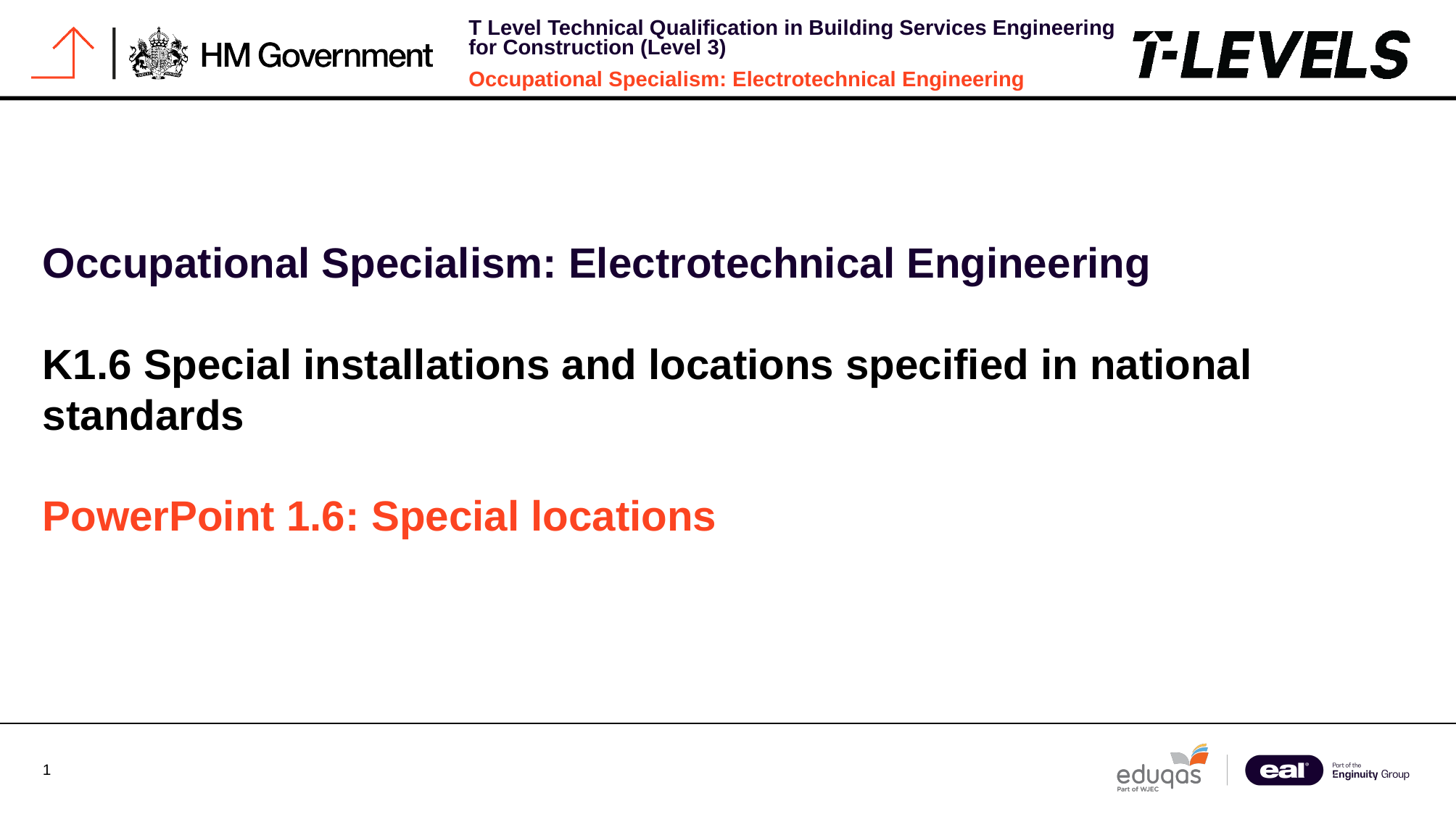

Occupational Specialism: Electrotechnical Engineering

K1.6 Special installations and locations specified in national standards

PowerPoint 1.6: Special locations16 Equipment adjustments as required by installation standards to ensure correct function